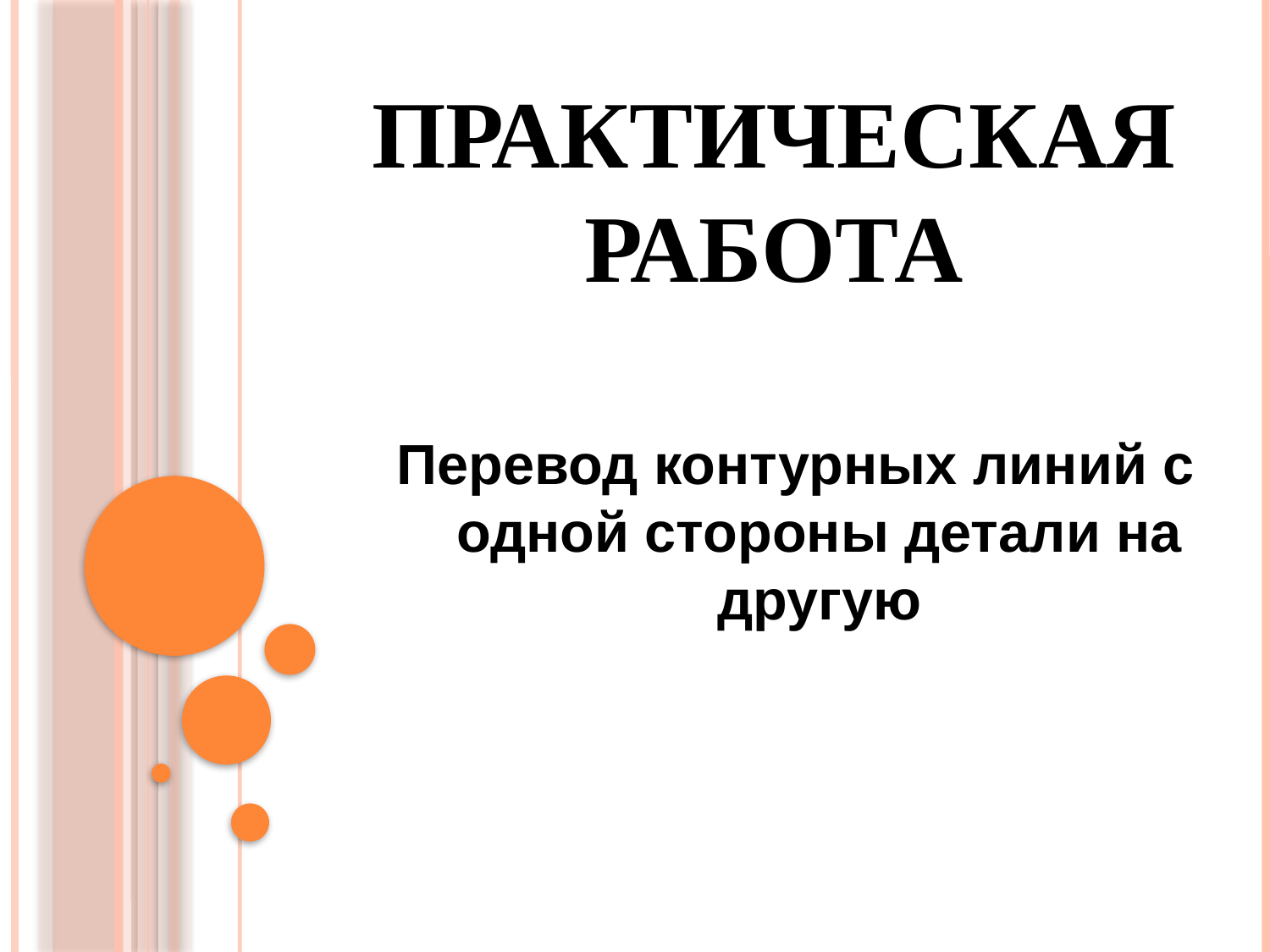

# Практическая работа

Перевод контурных линий с одной стороны детали на другую